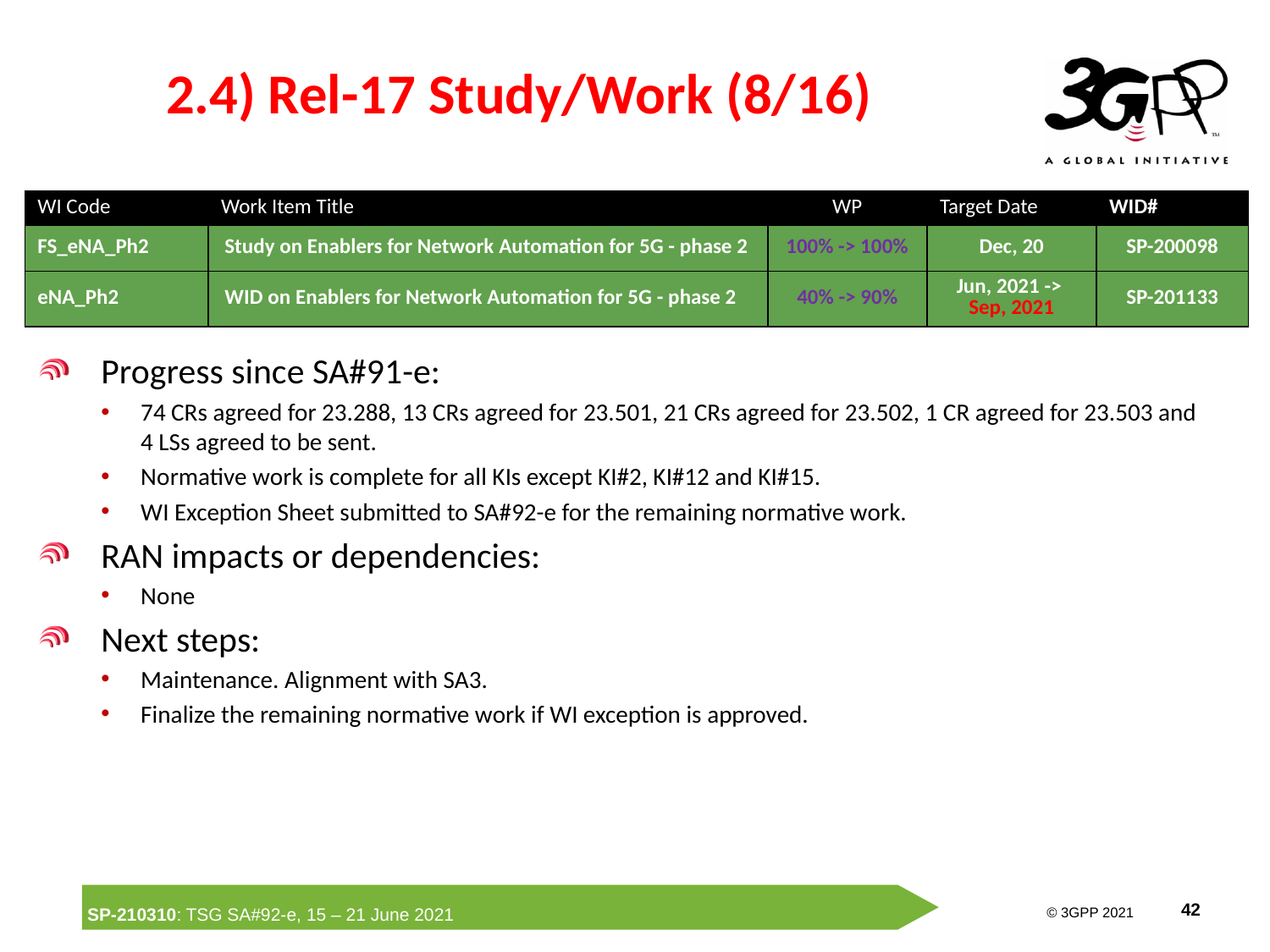

# 2.4) Rel-17 Study/Work (8/16)
| WI Code | Work Item Title | WP | Target Date | WID# |
| --- | --- | --- | --- | --- |
| FS\_eNA\_Ph2 | Study on Enablers for Network Automation for 5G - phase 2 | 100% -> 100% | Dec, 20 | SP-200098 |
| eNA\_Ph2 | WID on Enablers for Network Automation for 5G - phase 2 | 40% -> 90% | Jun, 2021 -> Sep, 2021 | SP-201133 |
Progress since SA#91-e:
74 CRs agreed for 23.288, 13 CRs agreed for 23.501, 21 CRs agreed for 23.502, 1 CR agreed for 23.503 and 4 LSs agreed to be sent.
Normative work is complete for all KIs except KI#2, KI#12 and KI#15.
WI Exception Sheet submitted to SA#92-e for the remaining normative work.
RAN impacts or dependencies:
None
Next steps:
Maintenance. Alignment with SA3.
Finalize the remaining normative work if WI exception is approved.